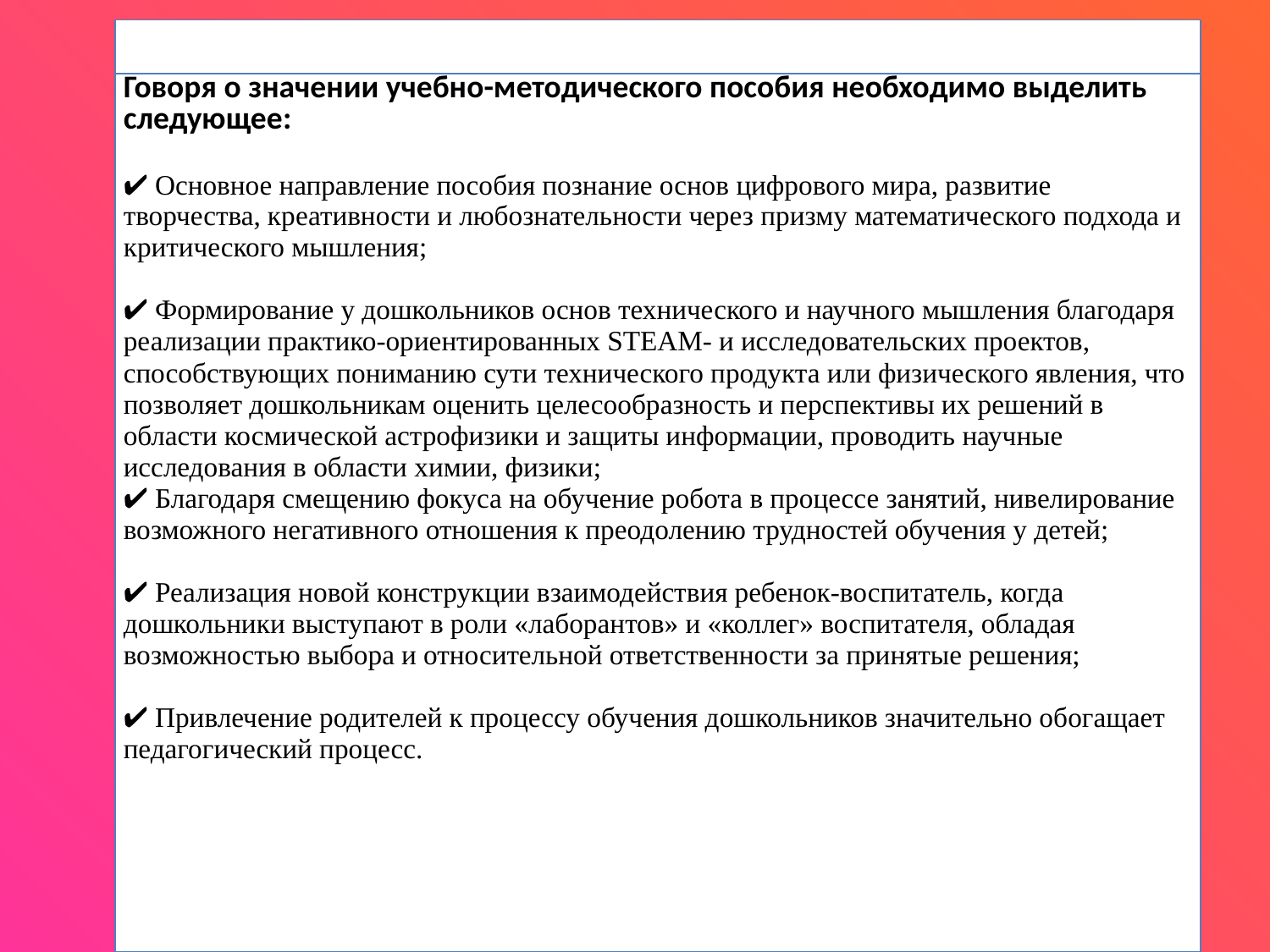

|  |
| --- |
| Говоря о значении учебно-методического пособия необходимо выделить следующее:   ✔ Основное направление пособия познание основ цифрового мира, развитие творчества, креативности и любознательности через призму математического подхода и критического мышления;   ✔ Формирование у дошкольников основ технического и научного мышления благодаря реализации практико-ориентированных STEAM- и исследовательских проектов, способствующих пониманию сути технического продукта или физического явления, что позволяет дошкольникам оценить целесообразность и перспективы их решений в области космической астрофизики и защиты информации, проводить научные исследования в области химии, физики; ✔ Благодаря смещению фокуса на обучение робота в процессе занятий, нивелирование возможного негативного отношения к преодолению трудностей обучения у детей;   ✔ Реализация новой конструкции взаимодействия ребенок-воспитатель, когда дошкольники выступают в роли «лаборантов» и «коллег» воспитателя, обладая возможностью выбора и относительной ответственности за принятые решения;   ✔ Привлечение родителей к процессу обучения дошкольников значительно обогащает педагогический процесс. |